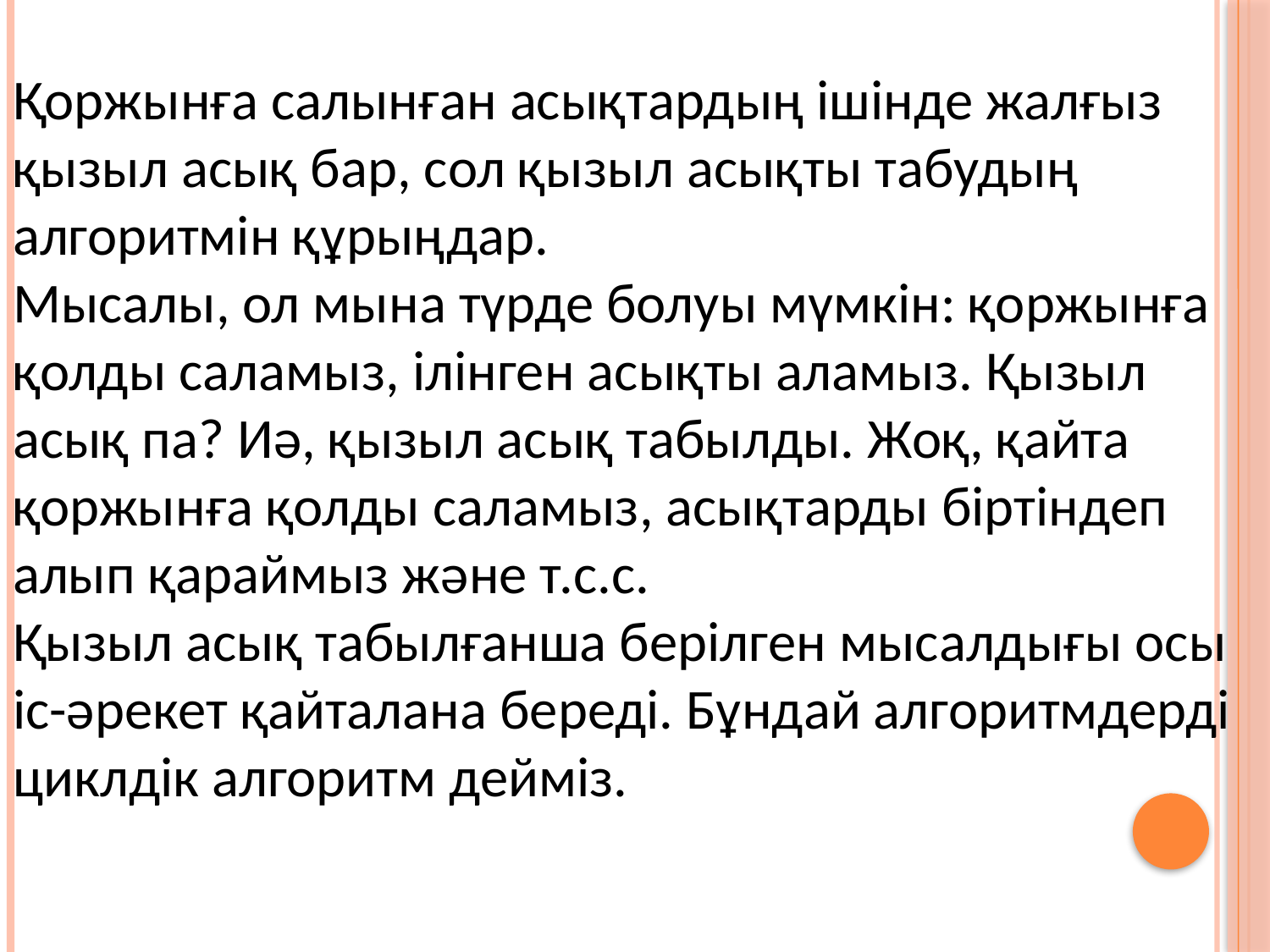

Қоржынға салынған асықтардың ішінде жалғыз қызыл асық бар, сол қызыл асықты табудың алгоритмін құрыңдар.
Мысалы, ол мына түрде болуы мүмкін: қоржынға қолды саламыз, ілінген асықты аламыз. Қызыл асық па? Иә, қызыл асық табылды. Жоқ, қайта қоржынға қолды саламыз, асықтарды біртіндеп алып қараймыз және т.с.с.
Қызыл асық табылғанша берілген мысалдығы осы іс-әрекет қайталана береді. Бұндай алгоритмдерді циклдік алгоритм дейміз.